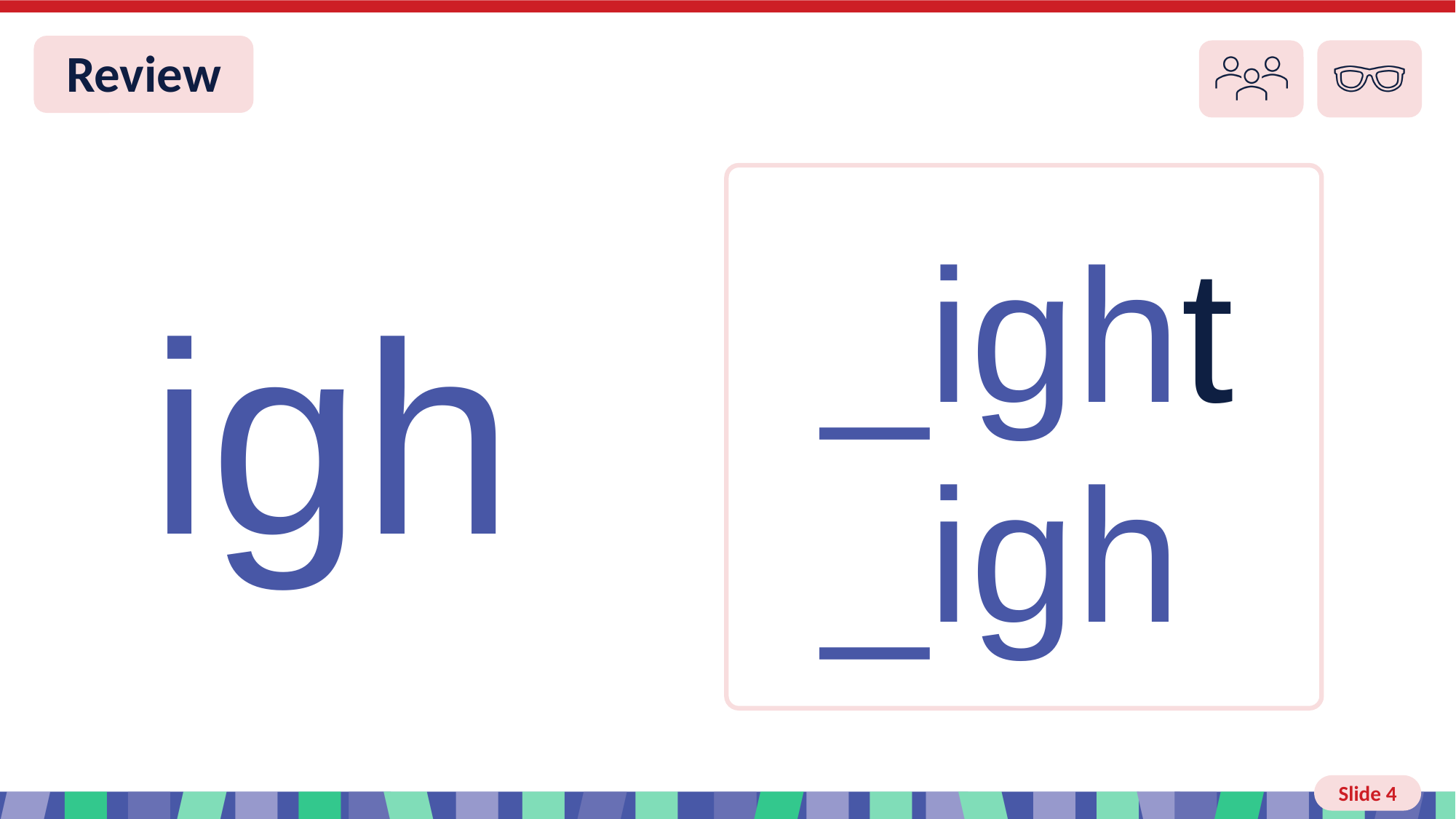

# Slide 4 Review You do
 igh

_ight
_igh